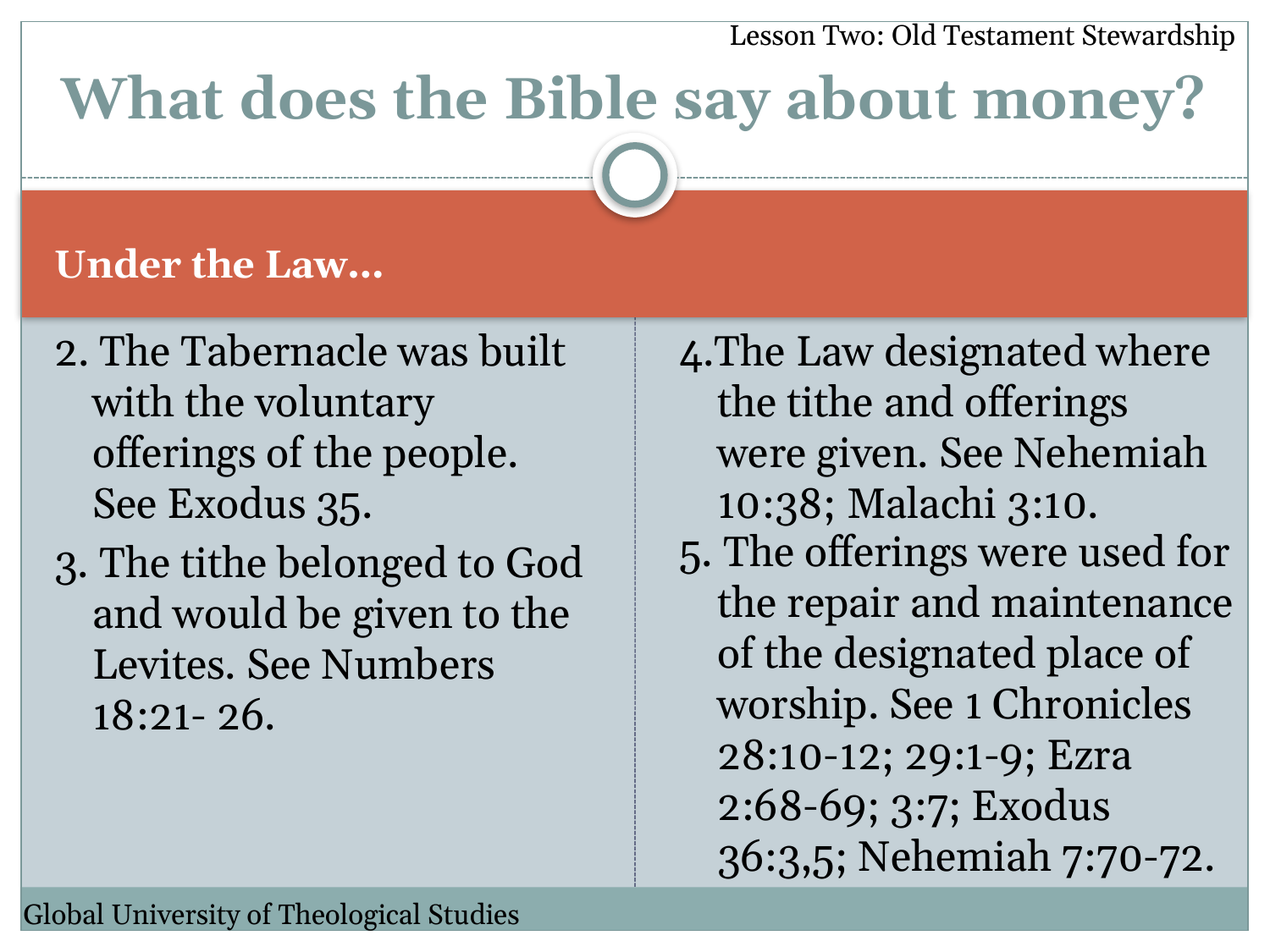

Lesson Two: Old Testament Stewardship
# What does the Bible say about money?
Under the Law…
2. The Tabernacle was built with the voluntary offerings of the people. See Exodus 35.
4.The Law designated where the tithe and offerings were given. See Nehemiah 10:38; Malachi 3:10.
5. The offerings were used for the repair and maintenance of the designated place of worship. See 1 Chronicles 28:10-12; 29:1-9; Ezra 2:68-69; 3:7; Exodus 36:3,5; Nehemiah 7:70-72.
3. The tithe belonged to God and would be given to the Levites. See Numbers 18:21- 26.
Global University of Theological Studies